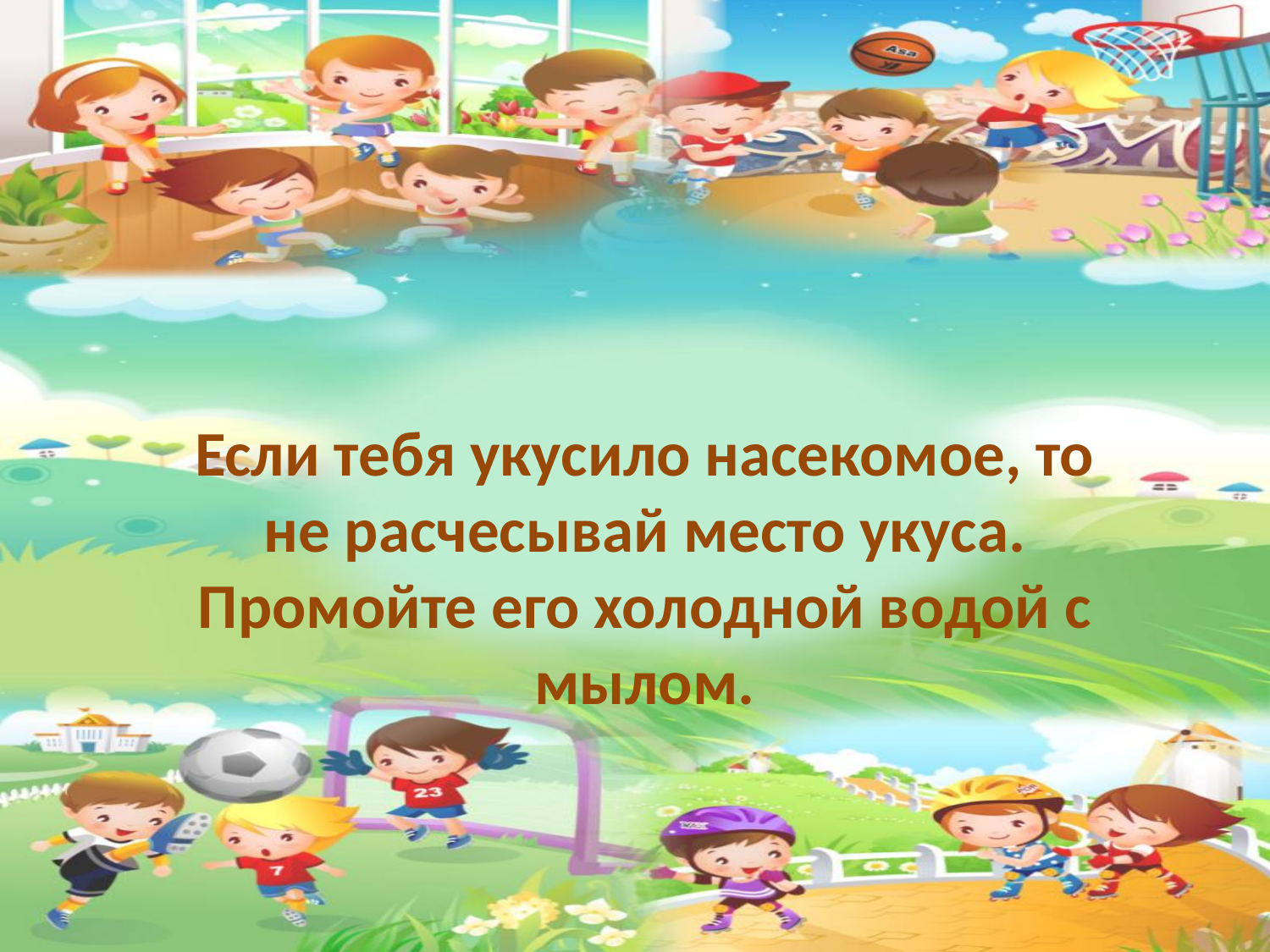

Если тебя укусило насекомое, то не расчесывай место укуса. Промойте его холодной водой с мылом.